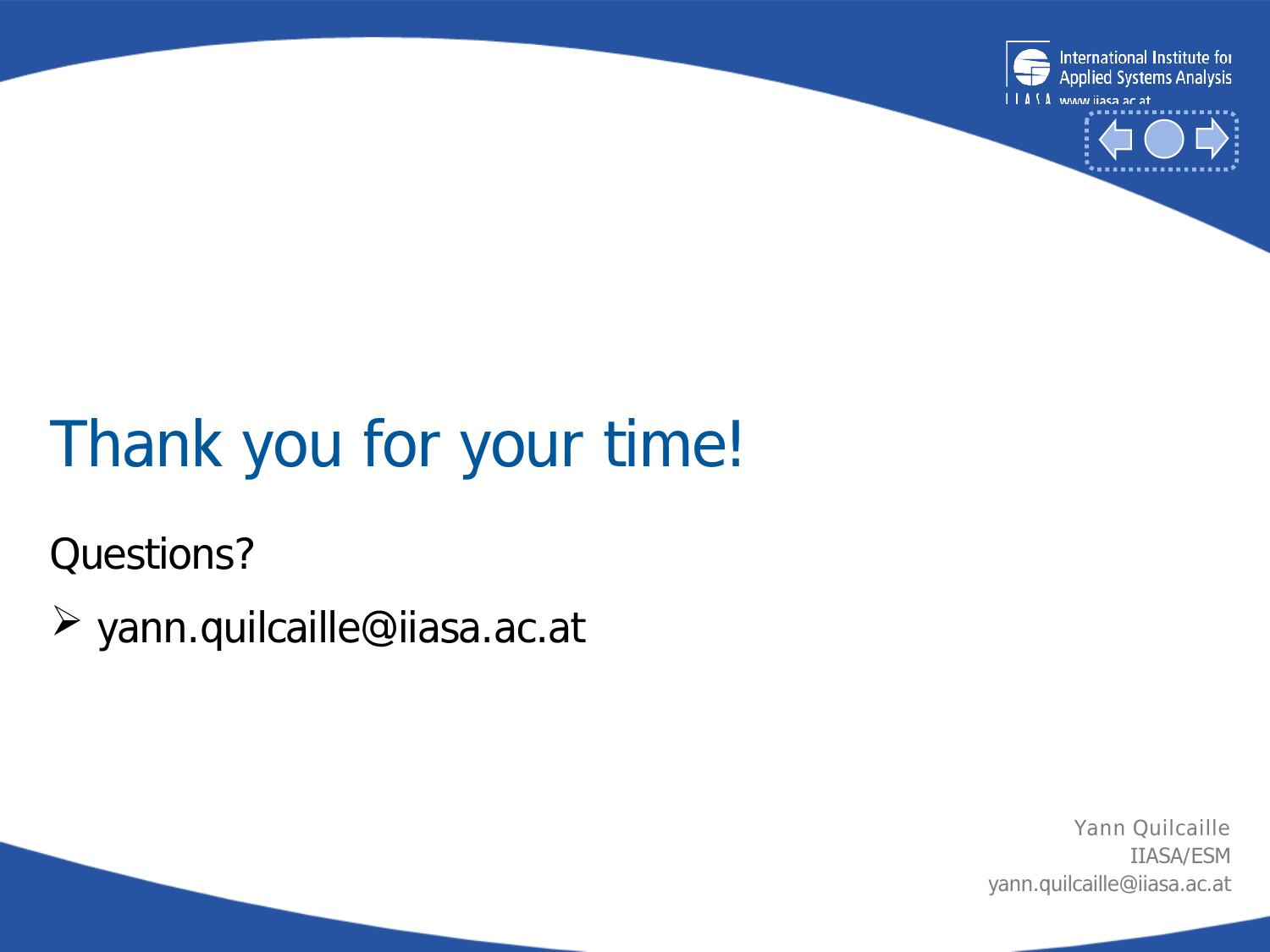

# Thank you for your time!
Questions?
yann.quilcaille@iiasa.ac.at
Yann Quilcaille
IIASA/ESM
yann.quilcaille@iiasa.ac.at